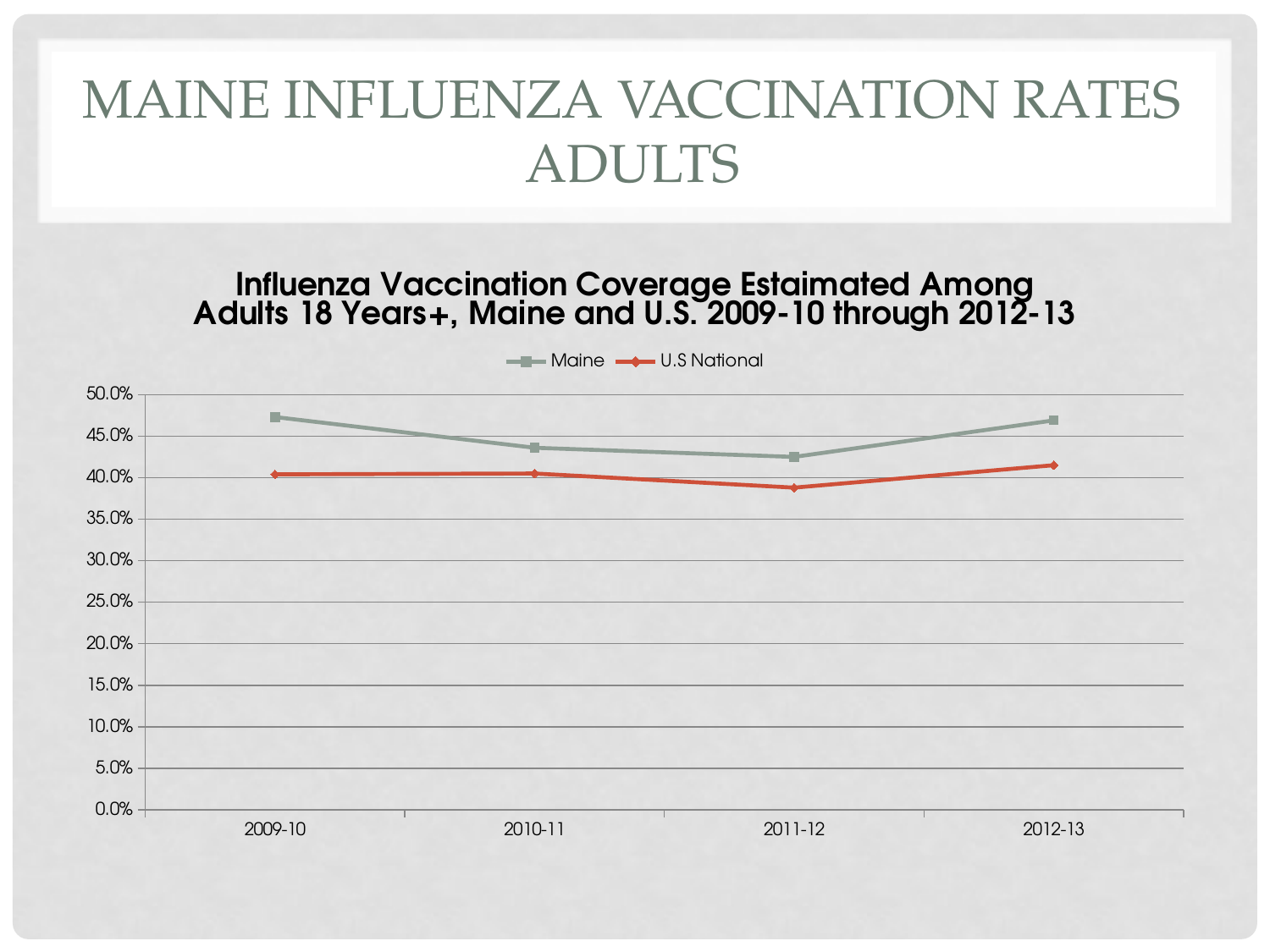

# Maine Influenza Vaccination Rates Adults

### Chart: Influenza Vaccination Coverage Estaimated Among Adults 18 Years+, Maine and U.S. 2009-10 through 2012-13

| Category | Maine | U.S National |
|---|---|---|
| 2009-10 | 0.473 | 0.404 |
| 2010-11 | 0.436 | 0.405 |
| 2011-12 | 0.425 | 0.388 |
| 2012-13 | 0.469 | 0.415 |